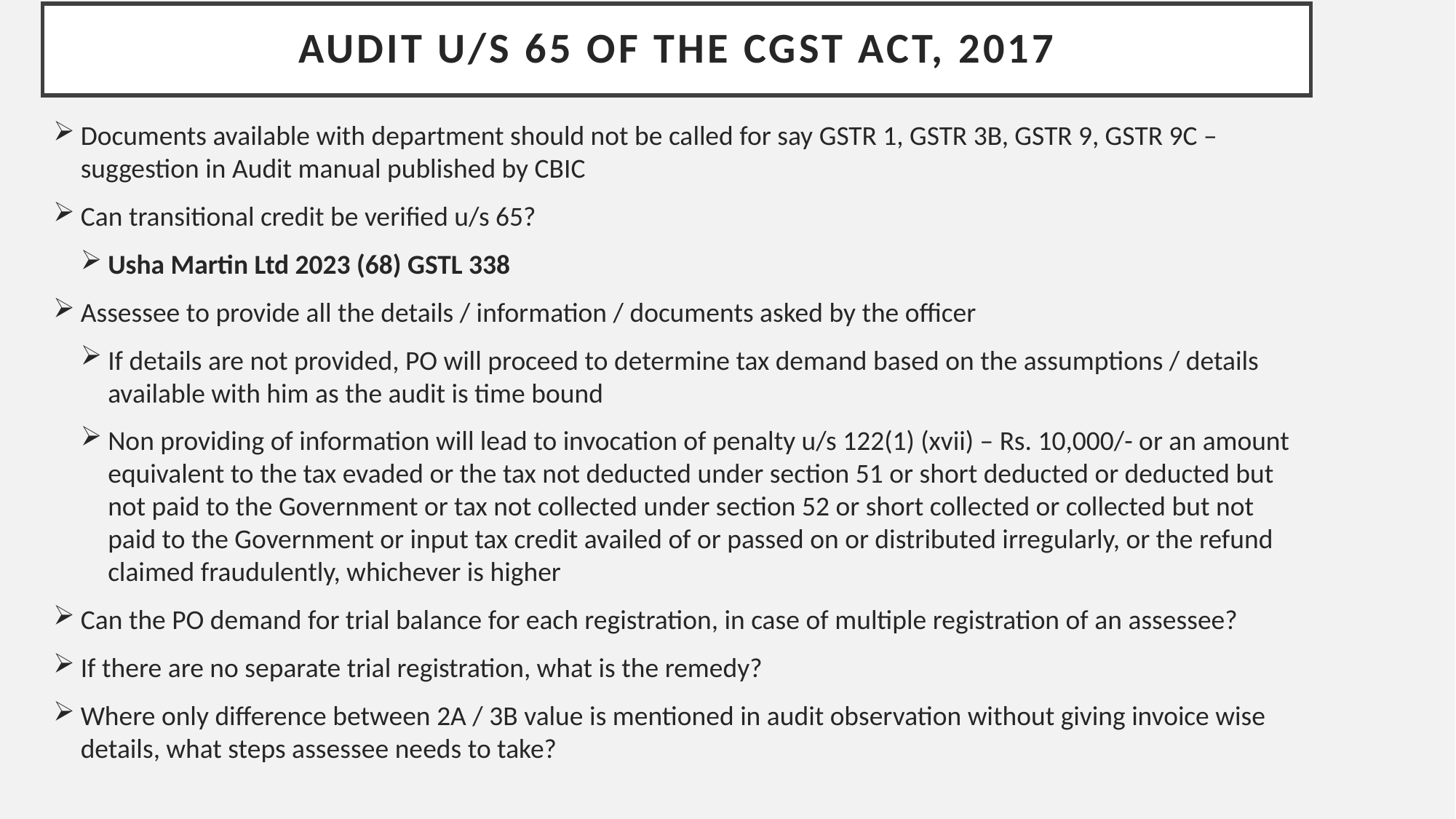

# audit u/s 65 of the CGST Act, 2017
Documents available with department should not be called for say GSTR 1, GSTR 3B, GSTR 9, GSTR 9C – suggestion in Audit manual published by CBIC
Can transitional credit be verified u/s 65?
Usha Martin Ltd 2023 (68) GSTL 338
Assessee to provide all the details / information / documents asked by the officer
If details are not provided, PO will proceed to determine tax demand based on the assumptions / details available with him as the audit is time bound
Non providing of information will lead to invocation of penalty u/s 122(1) (xvii) – Rs. 10,000/- or an amount equivalent to the tax evaded or the tax not deducted under section 51 or short deducted or deducted but not paid to the Government or tax not collected under section 52 or short collected or collected but not paid to the Government or input tax credit availed of or passed on or distributed irregularly, or the refund claimed fraudulently, whichever is higher
Can the PO demand for trial balance for each registration, in case of multiple registration of an assessee?
If there are no separate trial registration, what is the remedy?
Where only difference between 2A / 3B value is mentioned in audit observation without giving invoice wise details, what steps assessee needs to take?